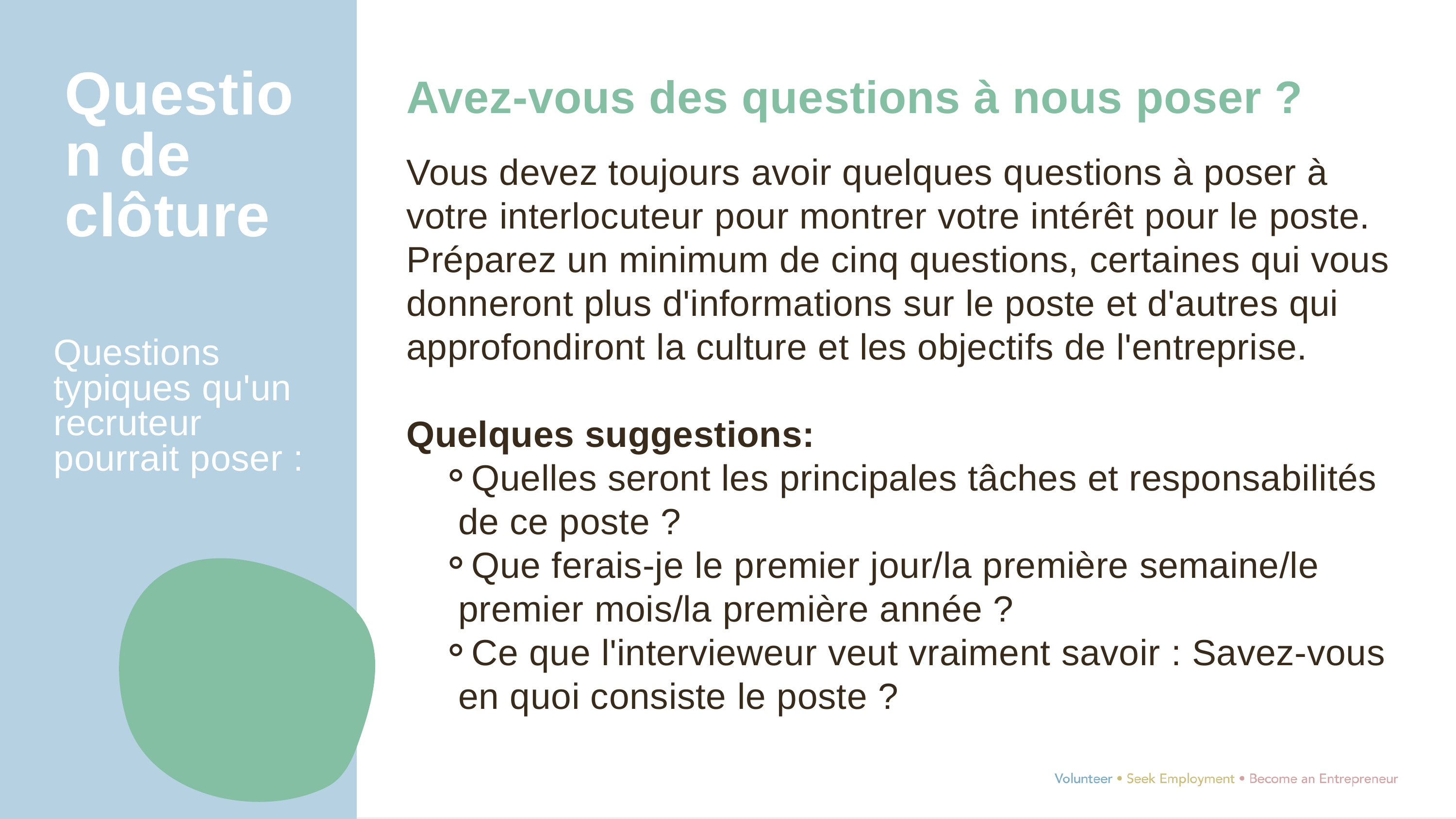

Question de clôture
Avez-vous des questions à nous poser ?
Vous devez toujours avoir quelques questions à poser à votre interlocuteur pour montrer votre intérêt pour le poste. Préparez un minimum de cinq questions, certaines qui vous donneront plus d'informations sur le poste et d'autres qui approfondiront la culture et les objectifs de l'entreprise.

Quelques suggestions:
Quelles seront les principales tâches et responsabilités de ce poste ?
Que ferais-je le premier jour/la première semaine/le premier mois/la première année ?
Ce que l'intervieweur veut vraiment savoir : Savez-vous en quoi consiste le poste ?
Questions typiques qu'un recruteur pourrait poser :